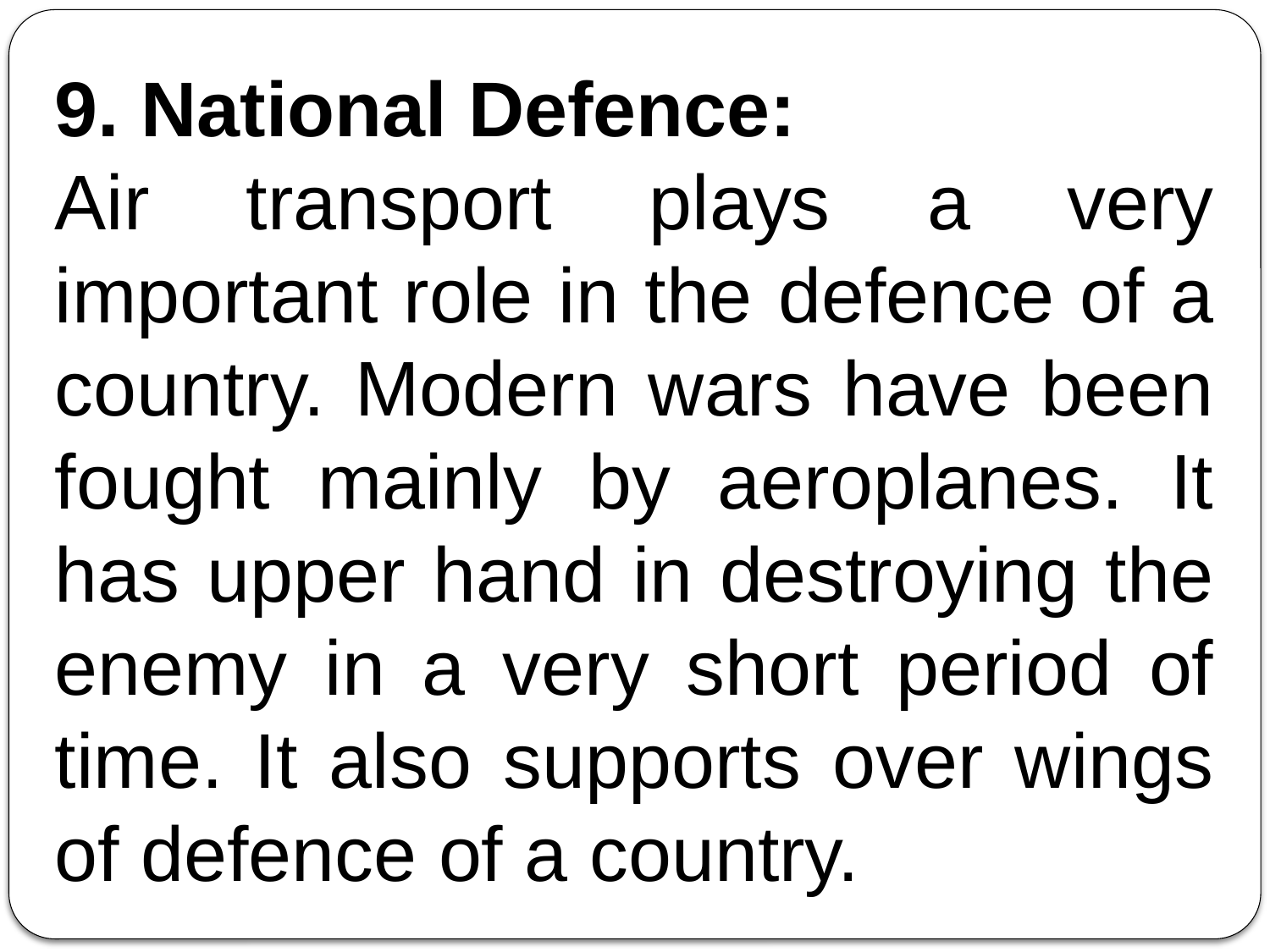

9. National Defence:
Air transport plays a very important role in the defence of a country. Modern wars have been fought mainly by aeroplanes. It has upper hand in destroying the enemy in a very short period of time. It also supports over wings of defence of a country.